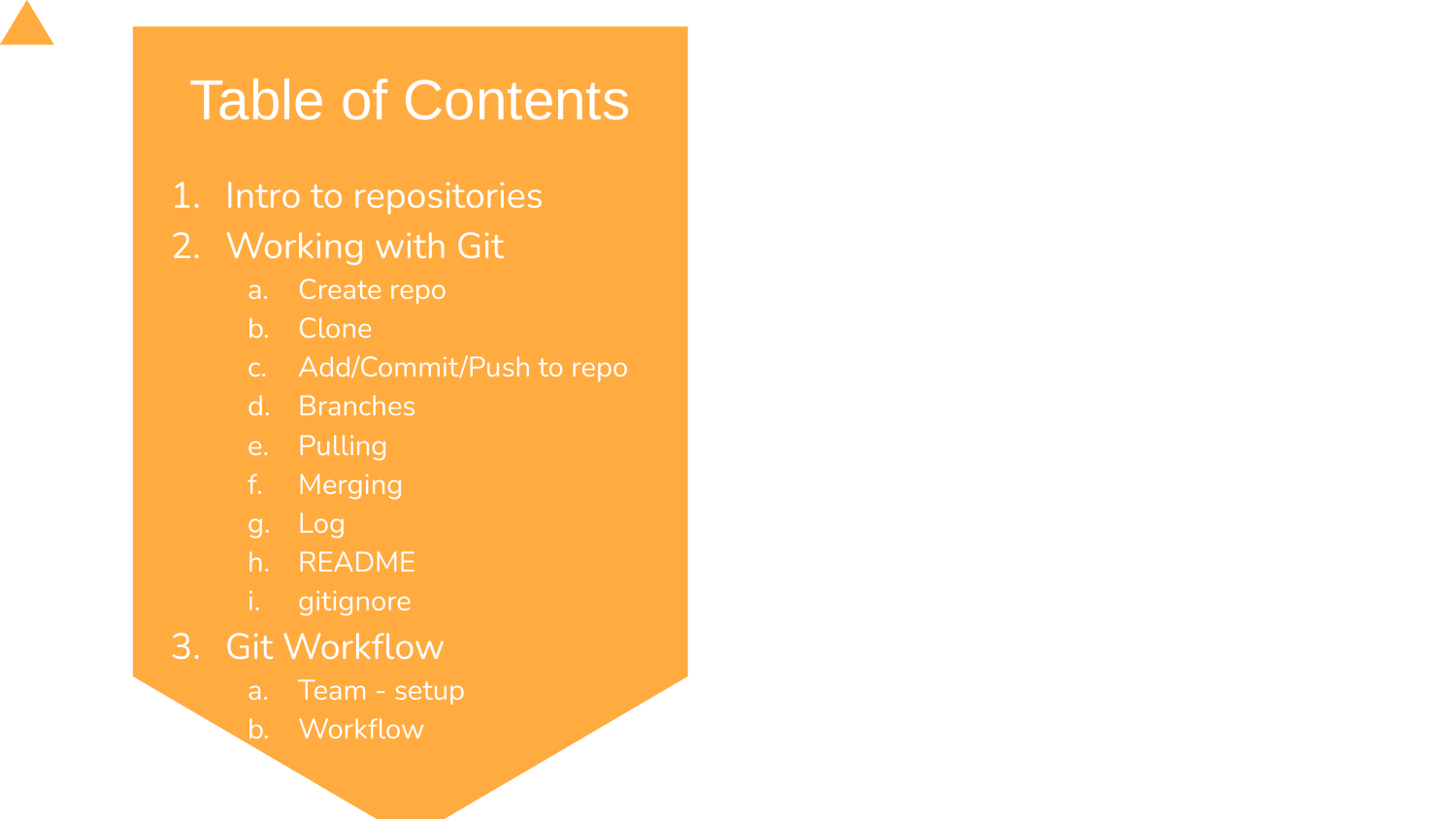

# Table of Contents
Intro to repositories
Working with Git
Create repo
Clone
Add/Commit/Push to repo
Branches
Pulling
Merging
Log
README
gitignore
Git Workflow
Team - setup
Workflow